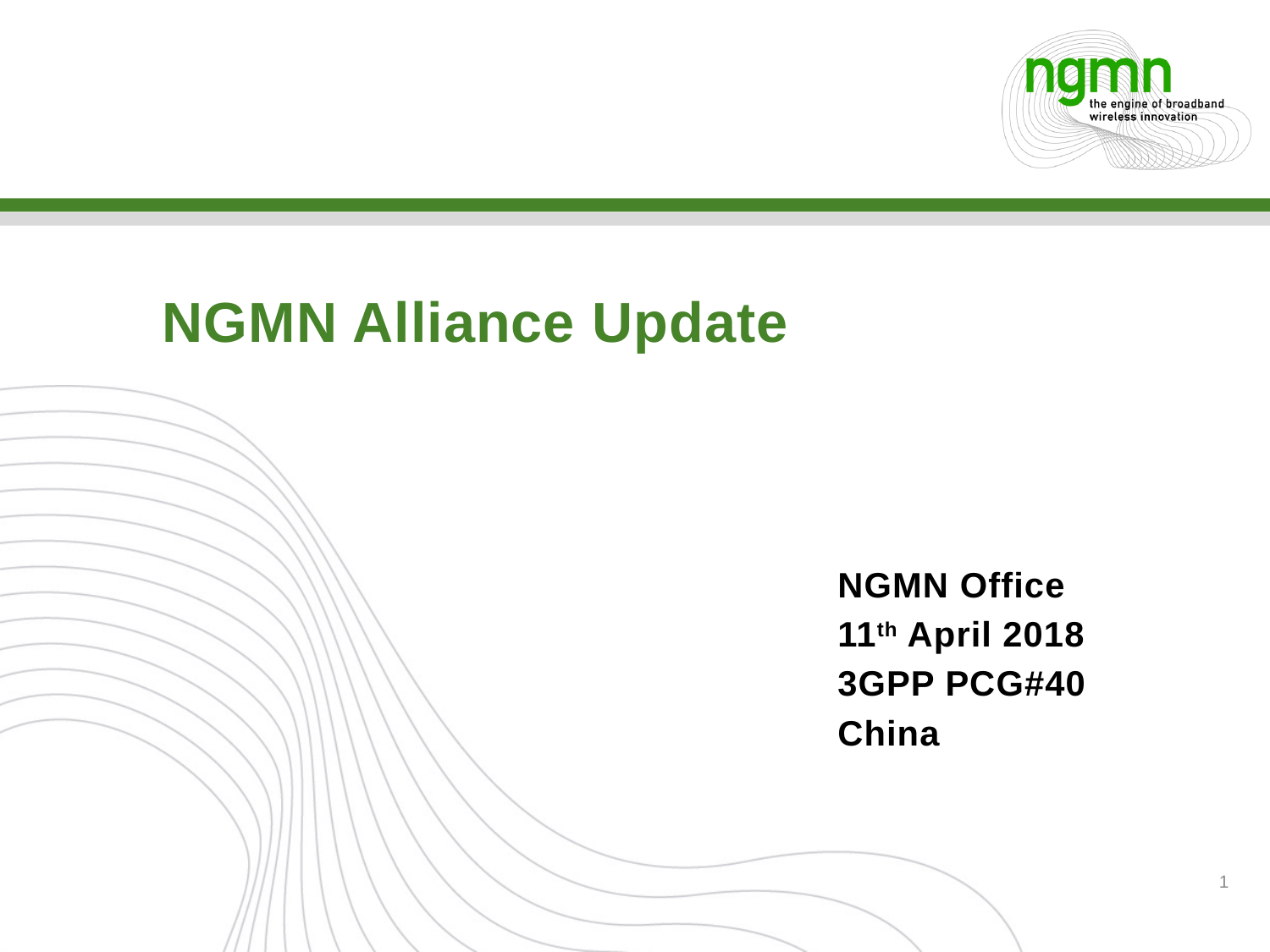

# NGMN Alliance Update

NGMN Office
11th April 2018
3GPP PCG#40
China
1